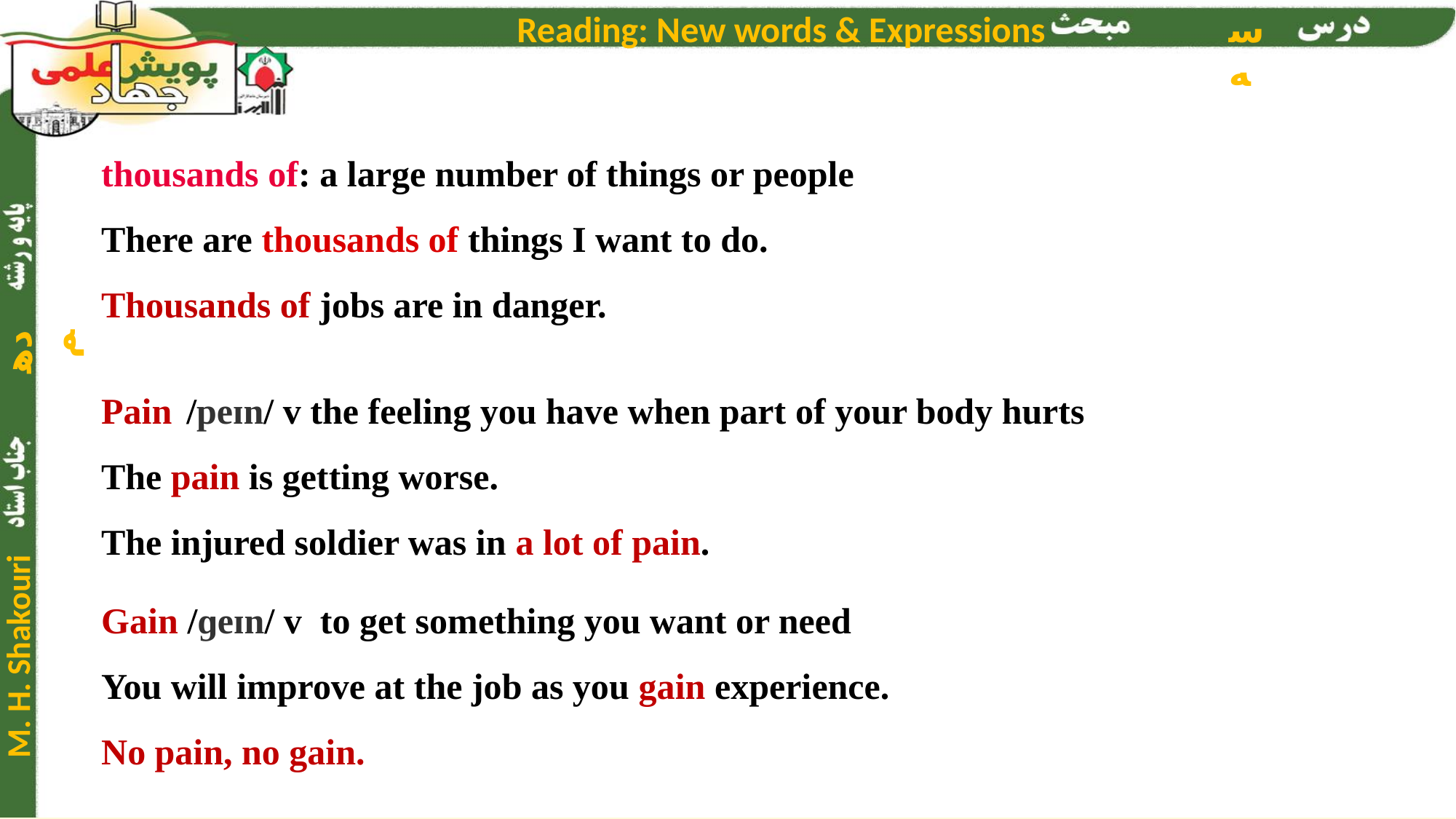

thousands of: a large number of things or people
There are thousands of things I want to do.
Thousands of jobs are in danger.
Pain  /peɪn/ v the feeling you have when part of your body hurts
The pain is getting worse.
The injured soldier was in a lot of pain.
Gain /ɡeɪn/ v  to get something you want or need
You will improve at the job as you gain experience.
No pain, no gain.